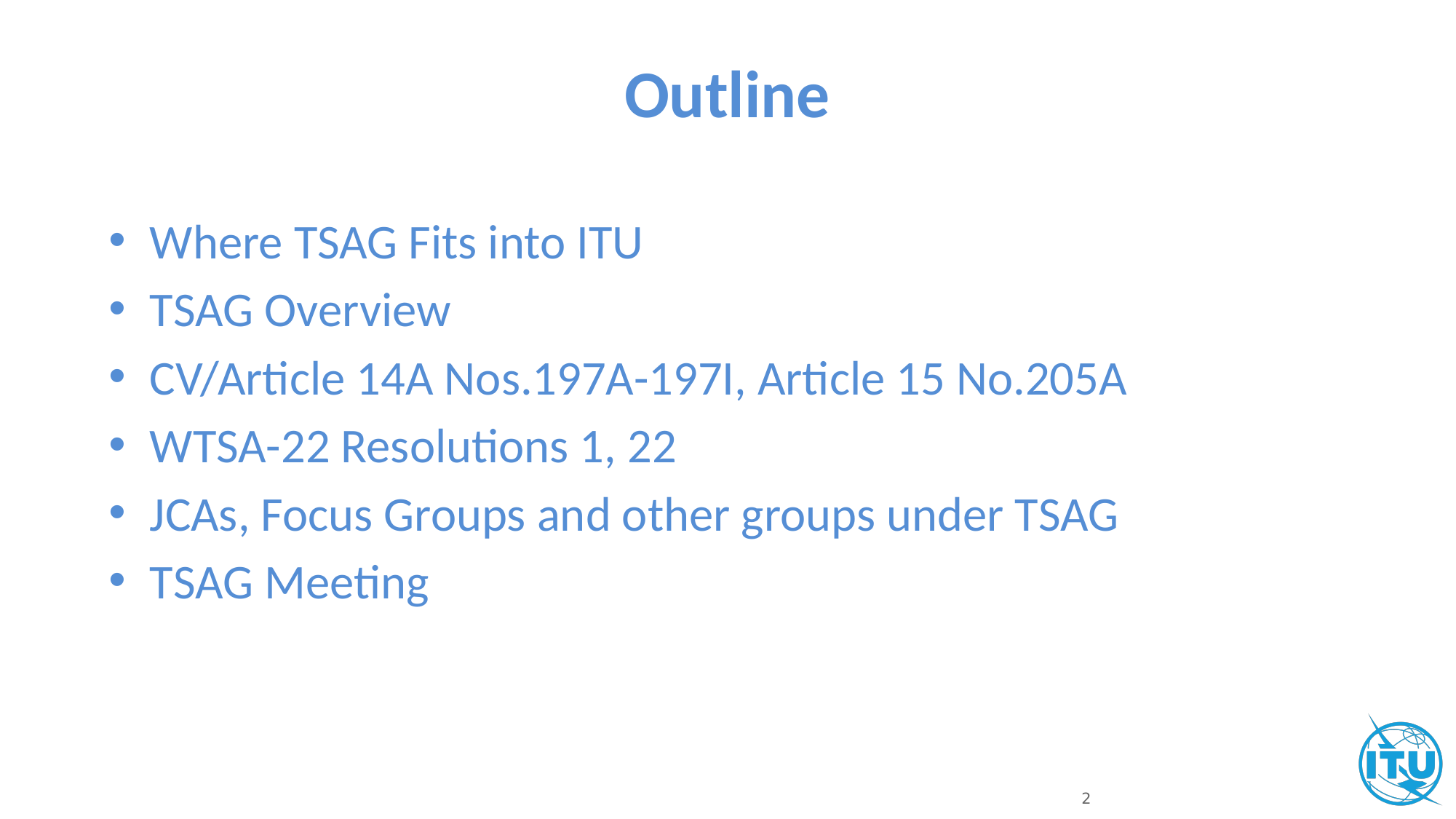

# Outline
Where TSAG Fits into ITU
TSAG Overview
CV/Article 14A Nos.197A-197I, Article 15 No.205A
WTSA-22 Resolutions 1, 22
JCAs, Focus Groups and other groups under TSAG
TSAG Meeting
2